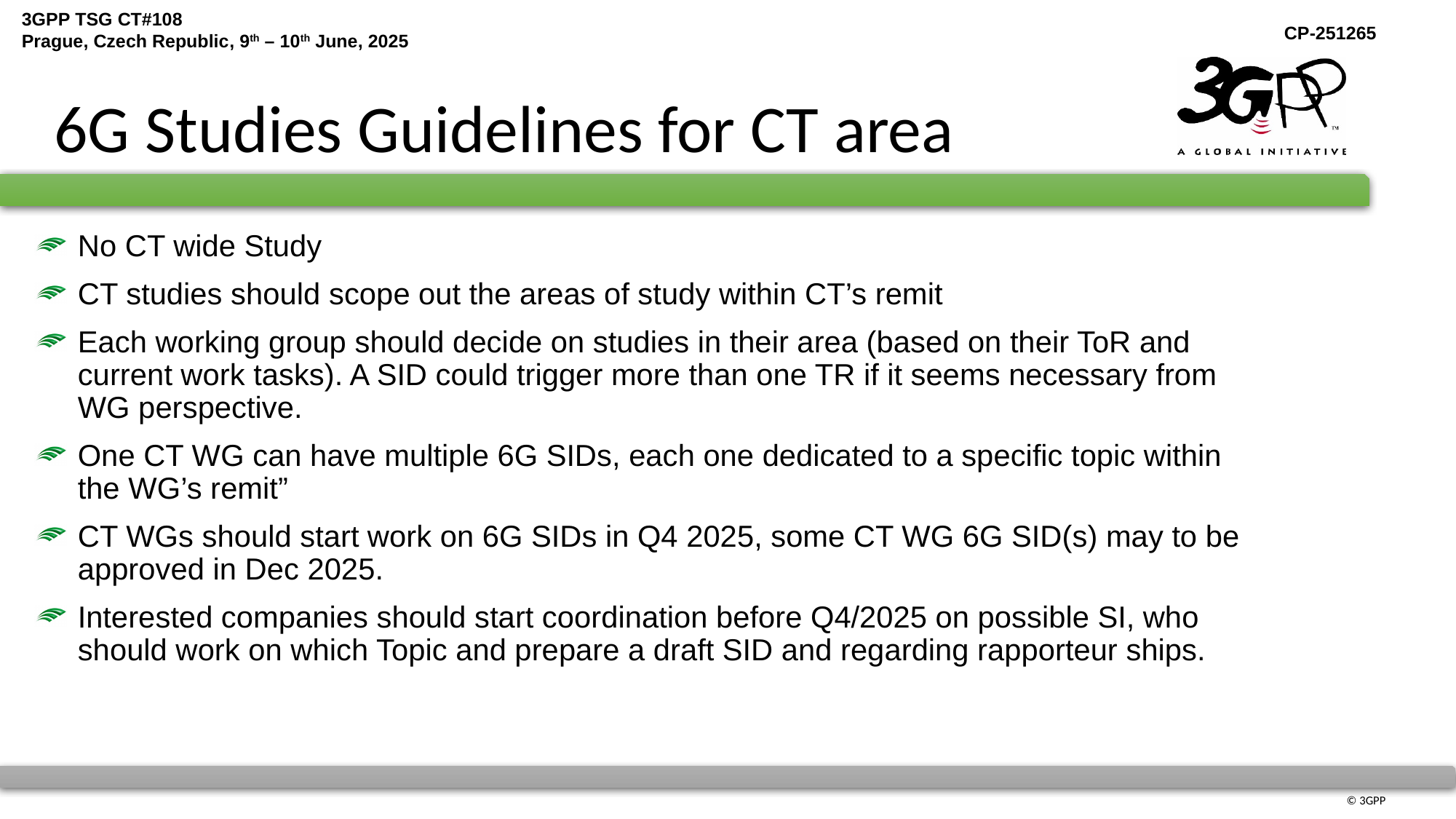

# 6G Studies Guidelines for CT area
No CT wide Study
CT studies should scope out the areas of study within CT’s remit
Each working group should decide on studies in their area (based on their ToR and current work tasks). A SID could trigger more than one TR if it seems necessary from WG perspective.
One CT WG can have multiple 6G SIDs, each one dedicated to a specific topic within the WG’s remit”
CT WGs should start work on 6G SIDs in Q4 2025, some CT WG 6G SID(s) may to be approved in Dec 2025.
Interested companies should start coordination before Q4/2025 on possible SI, who should work on which Topic and prepare a draft SID and regarding rapporteur ships.